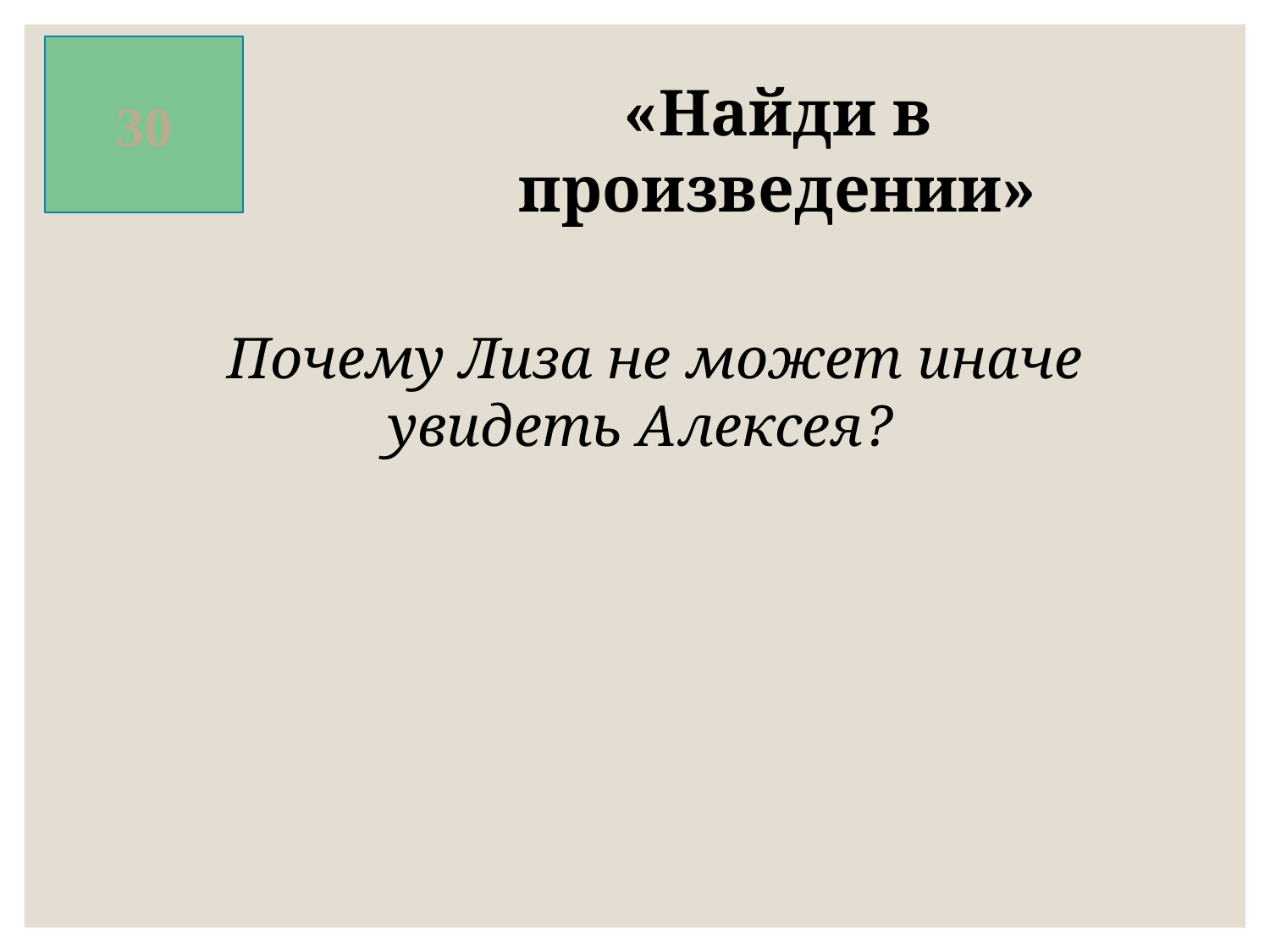

30
«Найди в произведении»
Почему Лиза не может иначе увидеть Алексея?